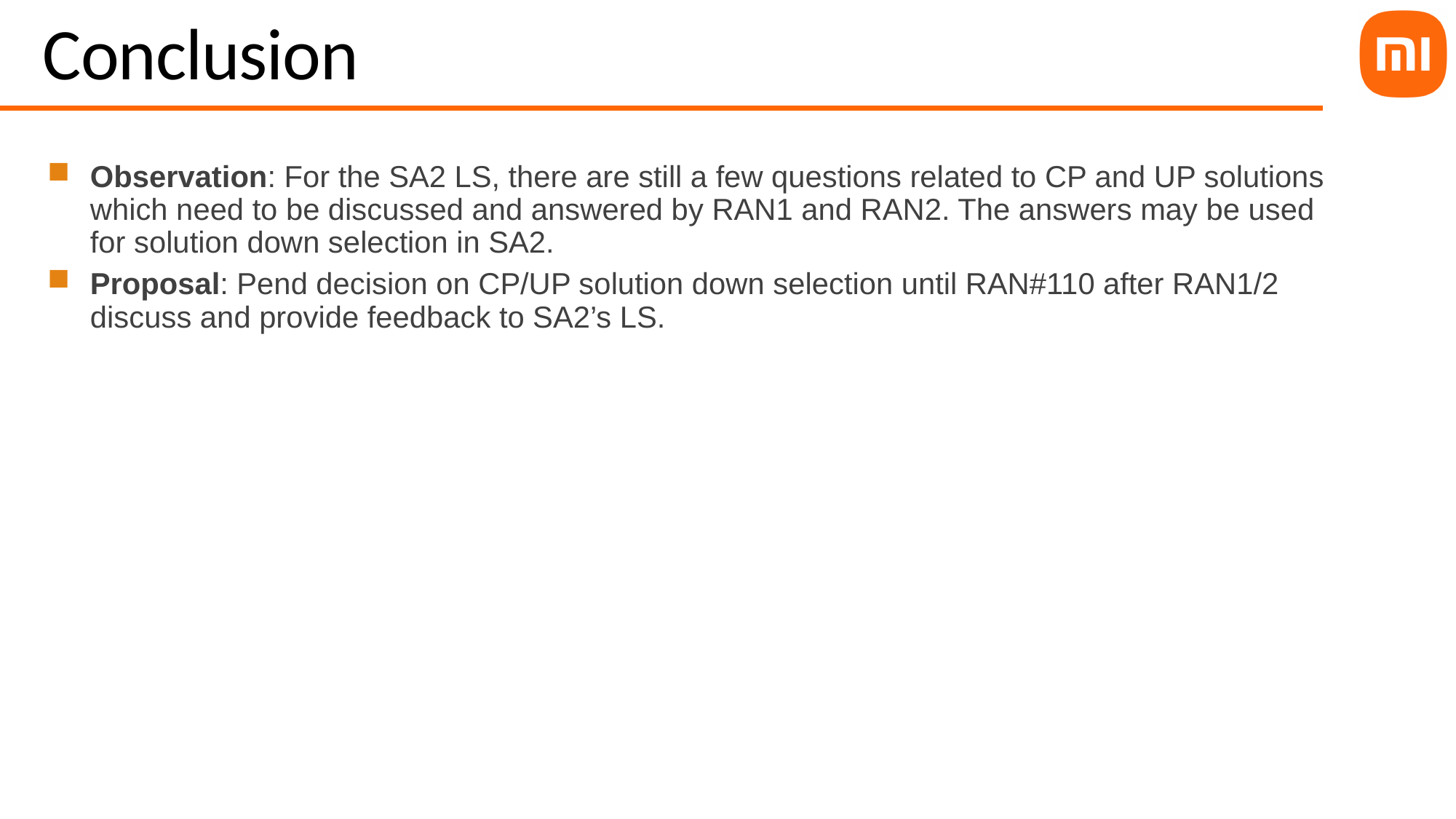

# Conclusion
Observation: For the SA2 LS, there are still a few questions related to CP and UP solutions which need to be discussed and answered by RAN1 and RAN2. The answers may be used for solution down selection in SA2.
Proposal: Pend decision on CP/UP solution down selection until RAN#110 after RAN1/2 discuss and provide feedback to SA2’s LS.